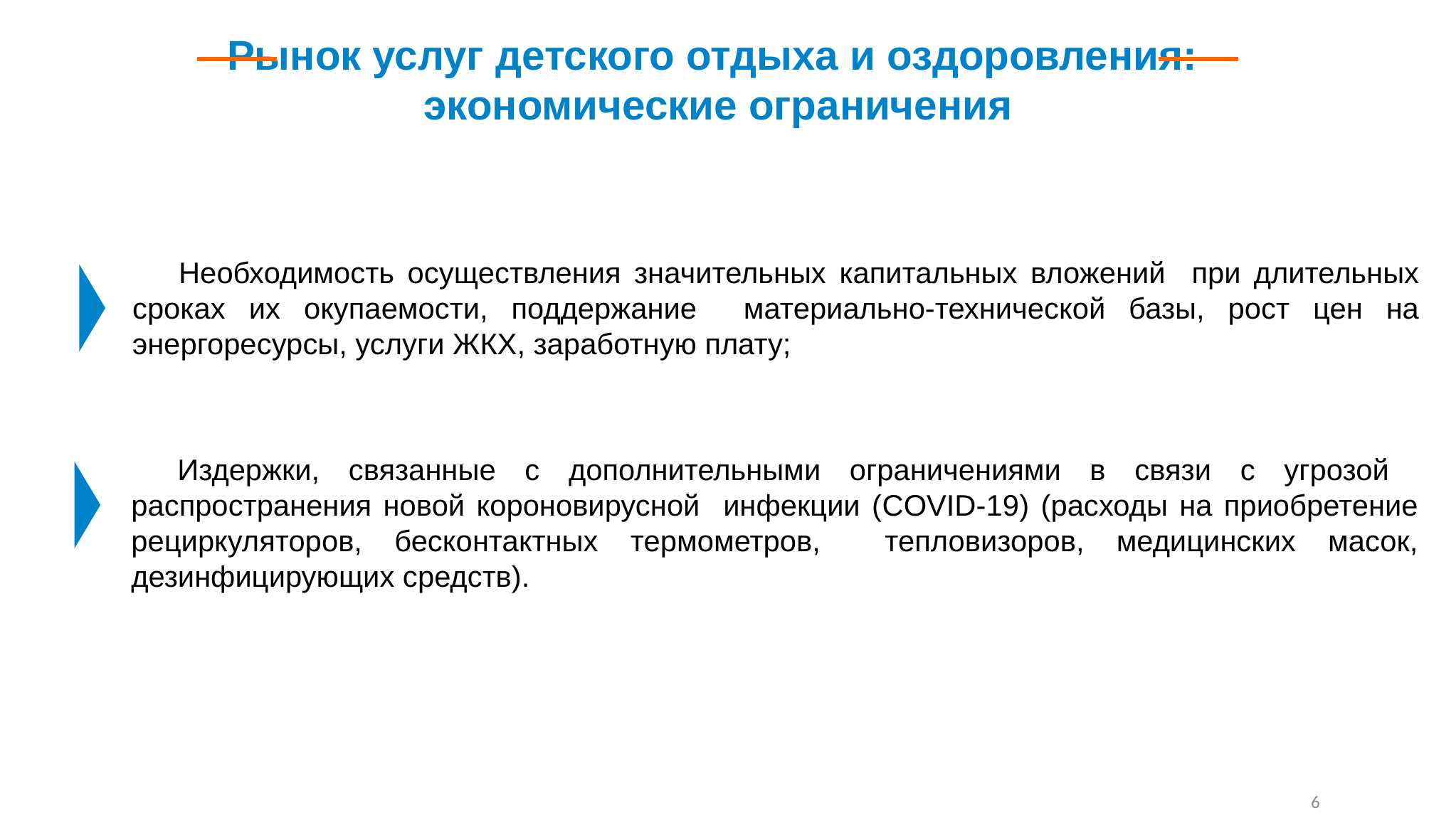

Рынок услуг детского отдыха и оздоровления:
экономические ограничения

Необходимость осуществления значительных капитальных вложений  при длительных сроках их окупаемости, поддержание  материально-технической базы, рост цен на энергоресурсы, услуги ЖКХ, заработную плату;

Издержки, связанные с дополнительными ограничениями в связи с угрозой  распространения новой короновирусной  инфекции (COVID-19) (расходы на приобретение рециркуляторов, бесконтактных термометров,  тепловизоров, медицинских масок, дезинфицирующих средств).

6